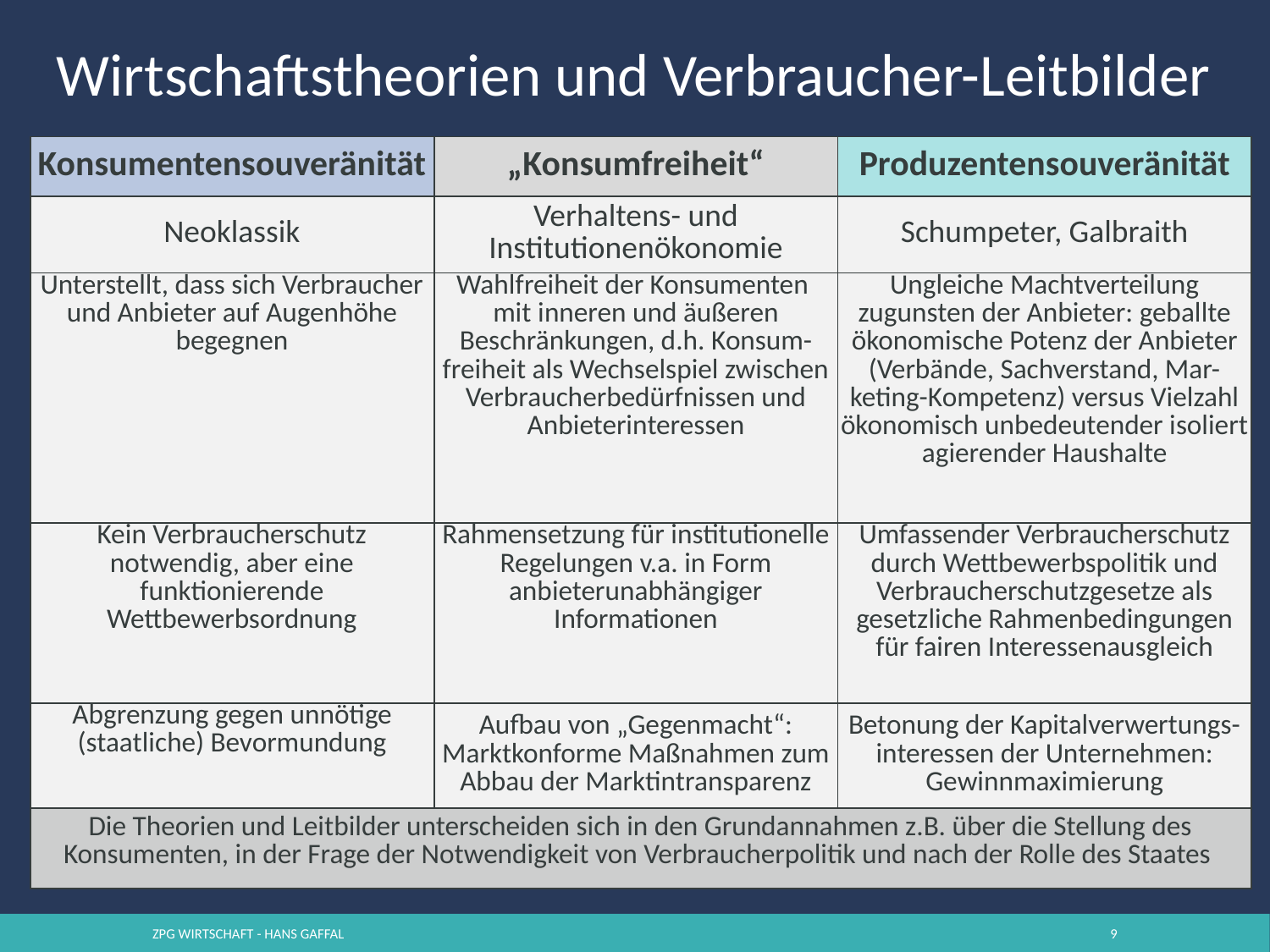

# Wirtschaftstheorien und Verbraucher-Leitbilder
| Konsumentensouveränität | „Konsumfreiheit“ | Produzentensouveränität |
| --- | --- | --- |
| Neoklassik | Verhaltens- und Institutionenökonomie | Schumpeter, Galbraith |
| Unterstellt, dass sich Verbraucher und Anbieter auf Augenhöhe begegnen | Wahlfreiheit der Konsumenten mit inneren und äußeren Beschränkungen, d.h. Konsum-freiheit als Wechselspiel zwischen Verbraucherbedürfnissen und Anbieterinteressen | Ungleiche Machtverteilung zugunsten der Anbieter: geballte ökonomische Potenz der Anbieter (Verbände, Sachverstand, Mar- keting-Kompetenz) versus Vielzahl ökonomisch unbedeutender isoliert agierender Haushalte |
| Kein Verbraucherschutz notwendig, aber eine funktionierende Wettbewerbsordnung | Rahmensetzung für institutionelle Regelungen v.a. in Form anbieterunabhängiger Informationen | Umfassender Verbraucherschutz durch Wettbewerbspolitik und Verbraucherschutzgesetze als gesetzliche Rahmenbedingungen für fairen Interessenausgleich |
| Abgrenzung gegen unnötige (staatliche) Bevormundung | Aufbau von „Gegenmacht“: Marktkonforme Maßnahmen zum Abbau der Marktintransparenz | Betonung der Kapitalverwertungs-interessen der Unternehmen: Gewinnmaximierung |
| Die Theorien und Leitbilder unterscheiden sich in den Grundannahmen z.B. über die Stellung des Konsumenten, in der Frage der Notwendigkeit von Verbraucherpolitik und nach der Rolle des Staates |  |  |

ZPG Wirtschaft - Hans Gaffal
9